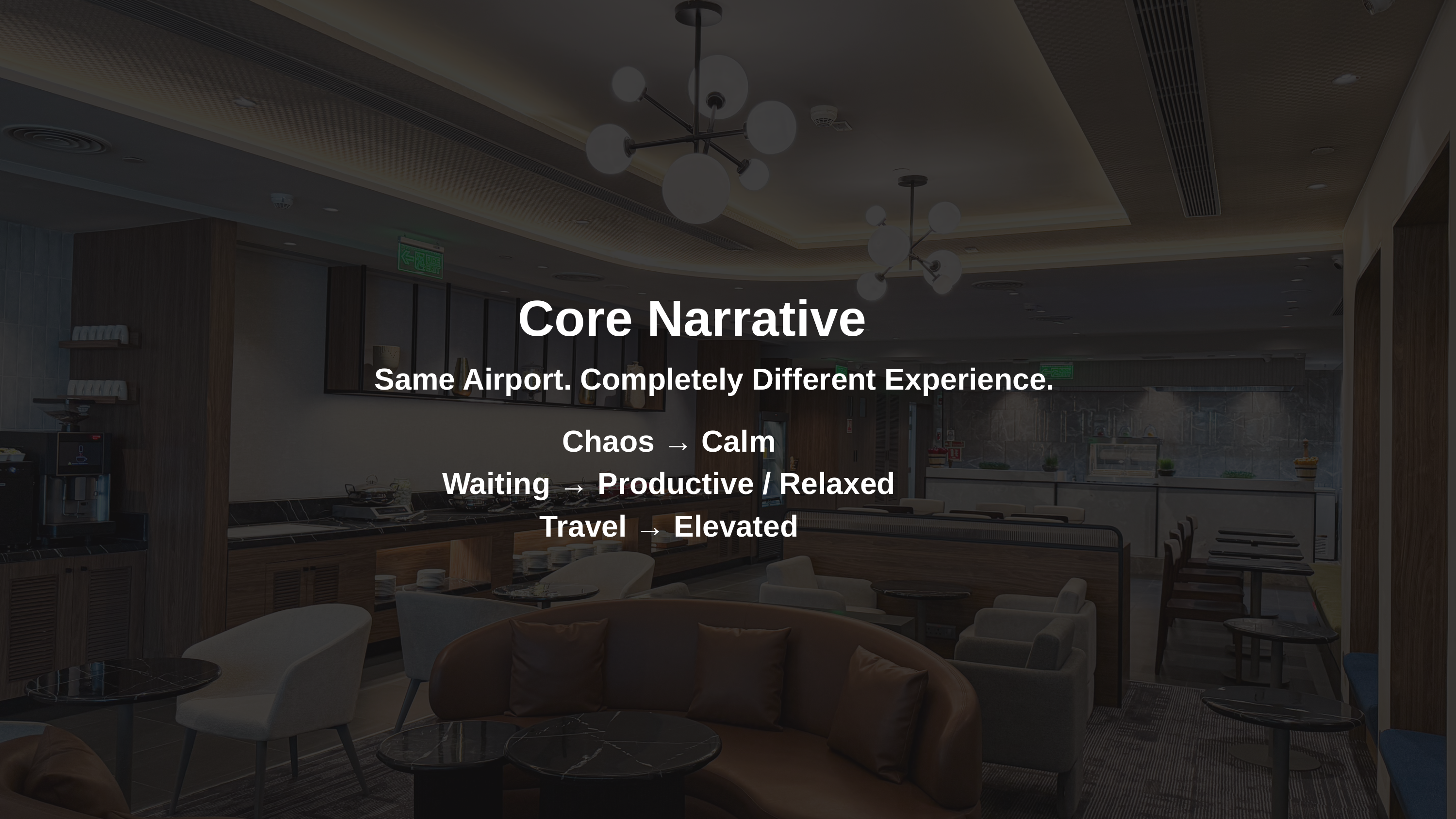

Core Narrative
Same Airport. Completely Different Experience.
Chaos → Calm
Waiting → Productive / Relaxed
Travel → Elevated